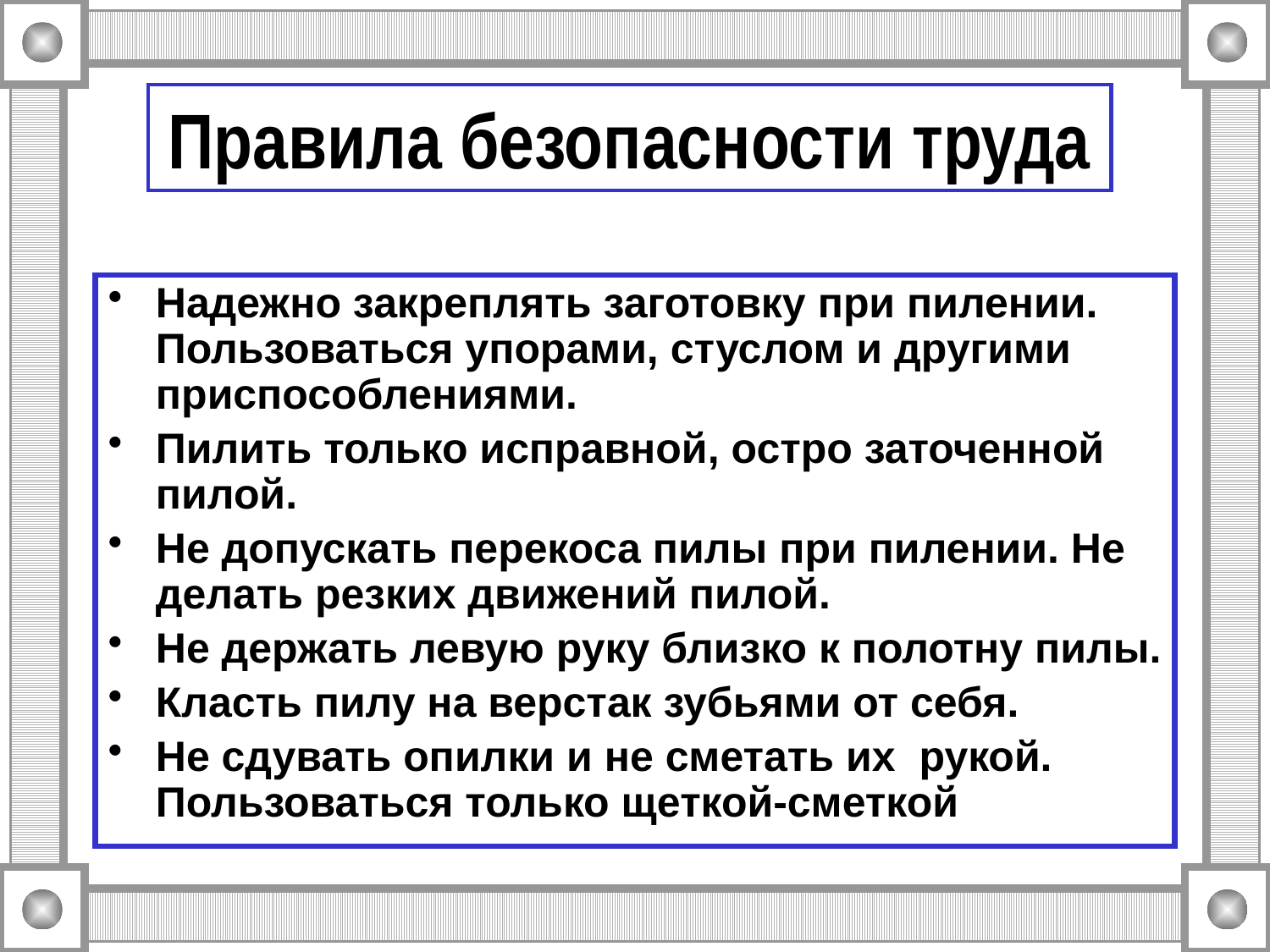

# Правила безопасности труда
Надежно закреплять заготовку при пилении. Пользоваться упорами, стуслом и другими приспособлениями.
Пилить только исправной, остро заточенной пилой.
Не допускать перекоса пилы при пилении. Не делать резких движений пилой.
Не держать левую руку близко к полотну пилы.
Класть пилу на верстак зубьями от себя.
Не сдувать опилки и не сметать их  рукой. Пользоваться только щеткой-сметкой